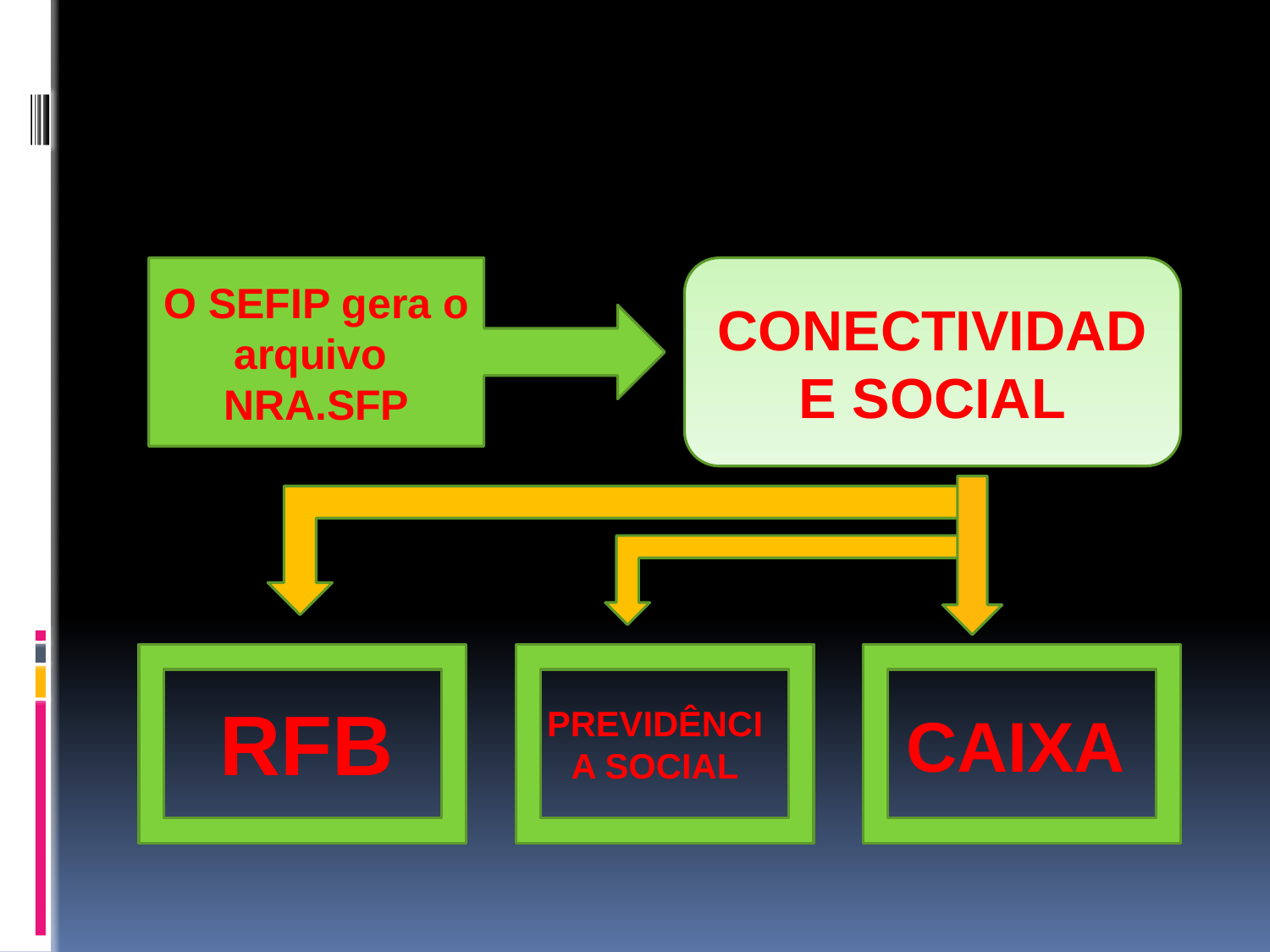

#

O SEFIP gera o arquivo  NRA.SFP
CONECTIVIDADE SOCIAL

RFB
PREVIDÊNCIA SOCIAL
CAIXA